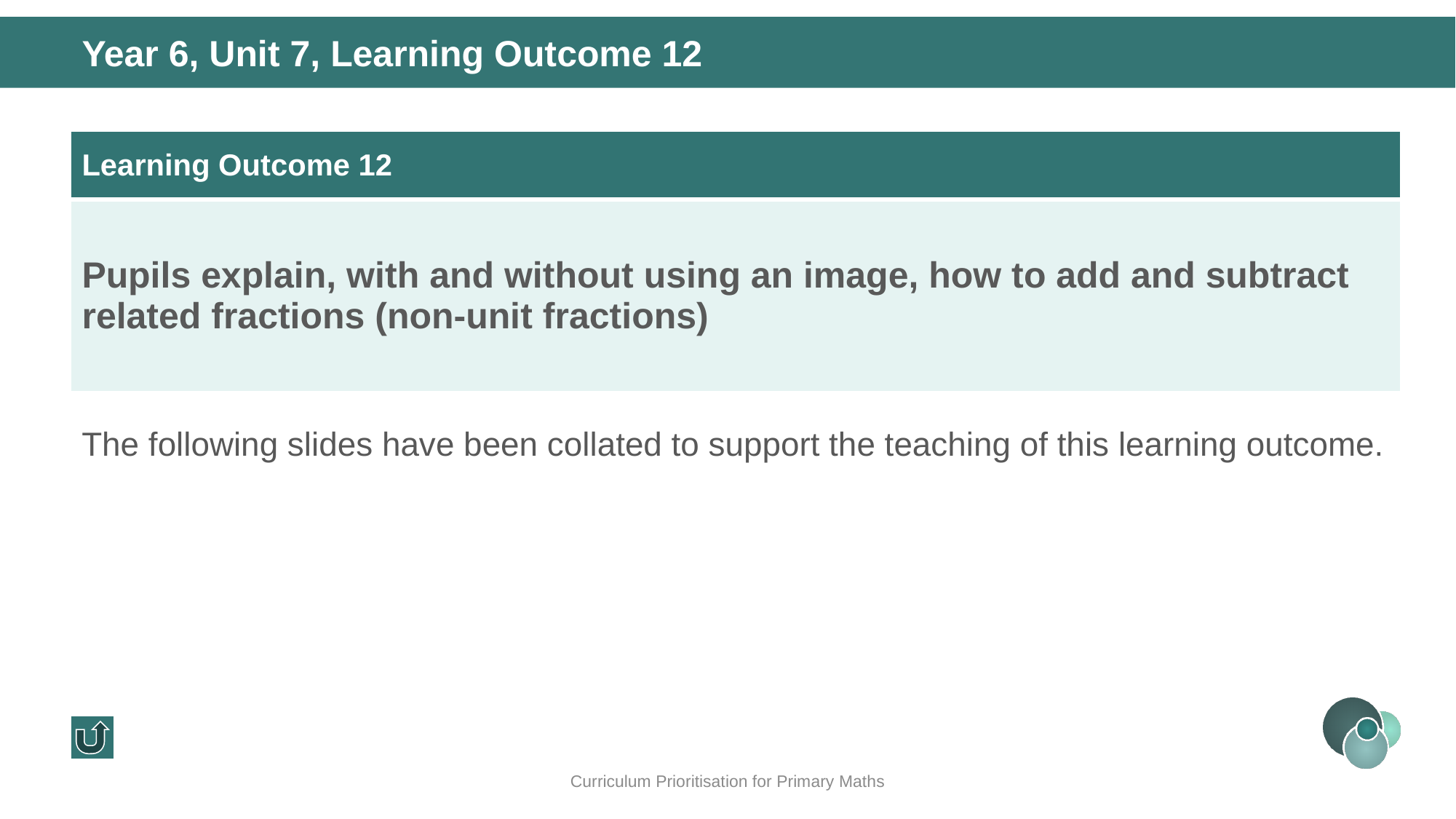

Year 6, Unit 7, Learning Outcome 12
| Learning Outcome 12 |
| --- |
| Pupils explain, with and without using an image, how to add and subtract related fractions (non-unit fractions) |
The following slides have been collated to support the teaching of this learning outcome.

Curriculum Prioritisation for Primary Maths